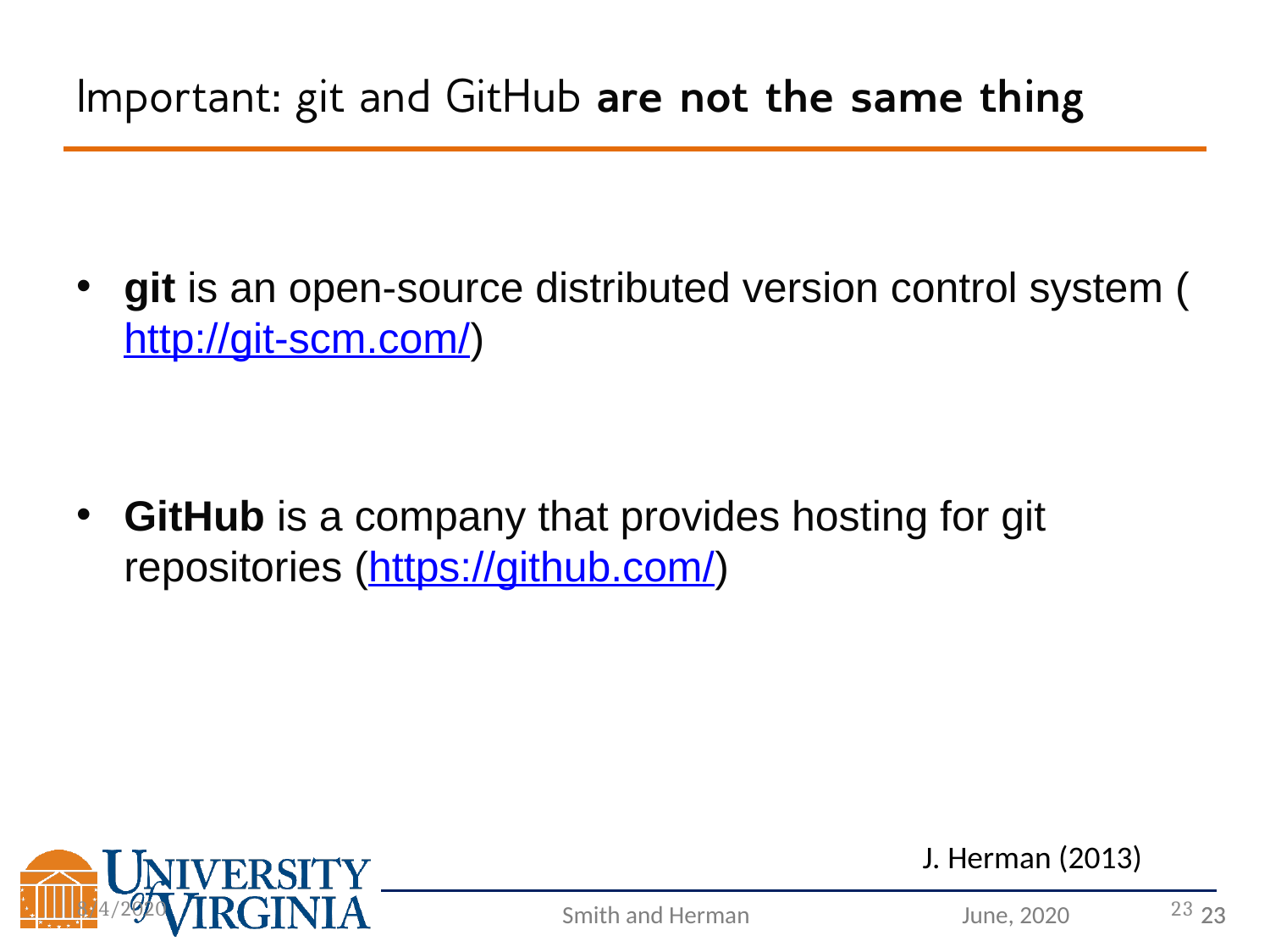

# Important: git and GitHub are not the same thing
git is an open-source distributed version control system (http://git-scm.com/)

GitHub is a company that provides hosting for git repositories (https://github.com/)

J. Herman (2013)
8/4/2020
23